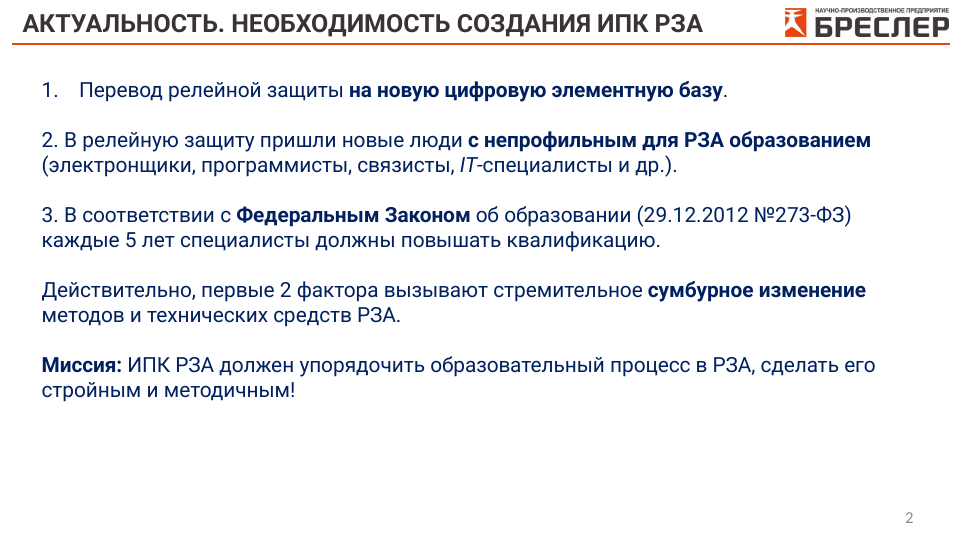

АКТУАЛЬНОСТЬ. НЕОБХОДИМОСТЬ СОЗДАНИЯ ИПК РЗА
Перевод релейной защиты на новую цифровую элементную базу.

2. В релейную защиту пришли новые люди с непрофильным для РЗА образованием (электронщики, программисты, связисты, IT-специалисты и др.).

3. В соответствии с Федеральным Законом об образовании (29.12.2012 №273-ФЗ) каждые 5 лет специалисты должны повышать квалификацию.

Действительно, первые 2 фактора вызывают стремительное сумбурное изменение методов и технических средств РЗА.

Миссия: ИПК РЗА должен упорядочить образовательный процесс в РЗА, сделать его стройным и методичным!
Лицензия
Министерства образования и молодежной политики ЧР
2014
год основания компании
13
образовательных программ
более
2000
слушателей
2